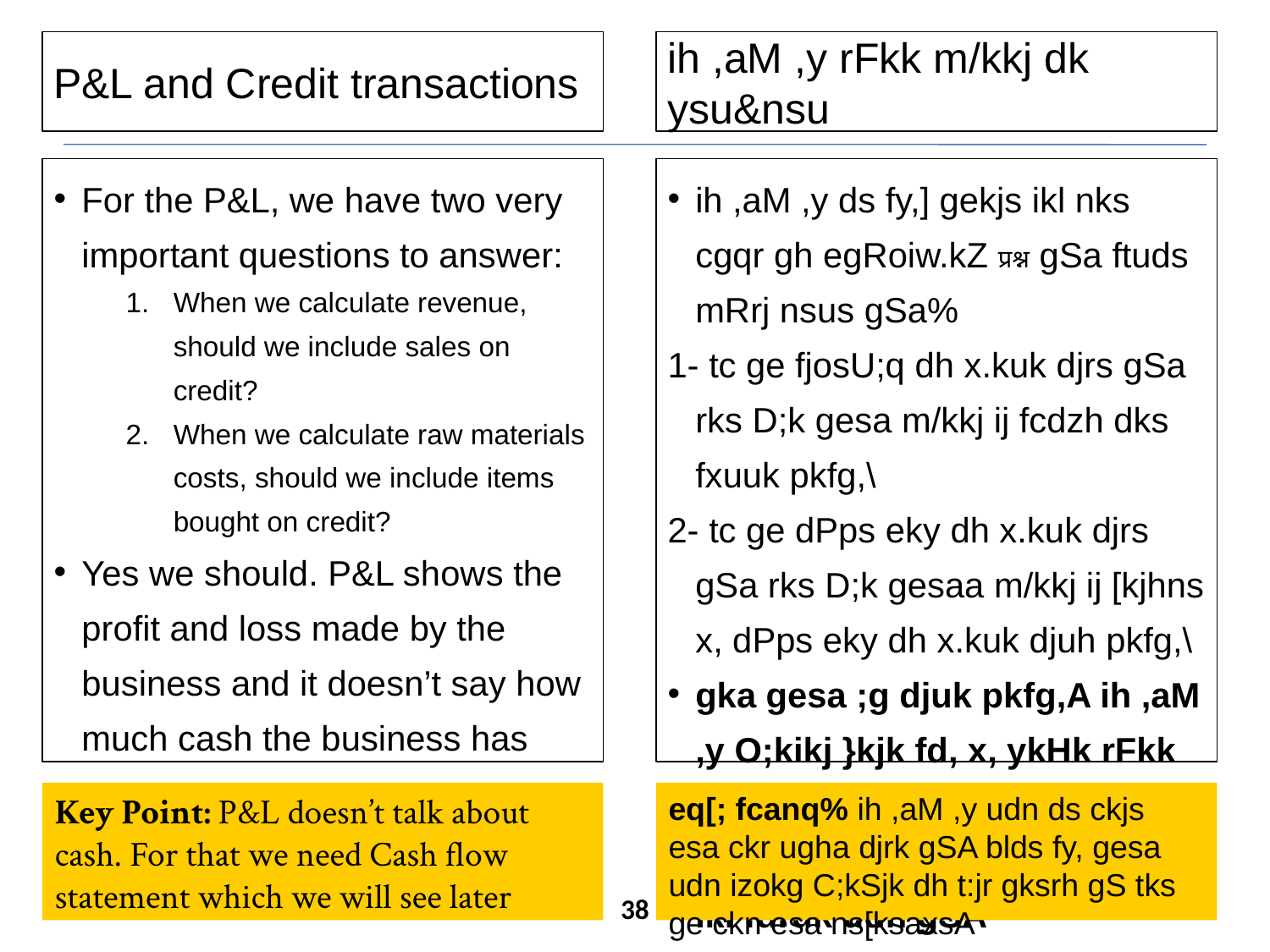

# P&L and Credit transactions
ih ,aM ,y rFkk m/kkj dk ysu&nsu
For the P&L, we have two very important questions to answer:
When we calculate revenue, should we include sales on credit?
When we calculate raw materials costs, should we include items bought on credit?
Yes we should. P&L shows the profit and loss made by the business and it doesn’t say how much cash the business has
ih ,aM ,y ds fy,] gekjs ikl nks cgqr gh egRoiw.kZ प्रश्न gSa ftuds mRrj nsus gSa%
1- tc ge fjosU;q dh x.kuk djrs gSa rks D;k gesa m/kkj ij fcdzh dks fxuuk pkfg,\
2- tc ge dPps eky dh x.kuk djrs gSa rks D;k gesaa m/kkj ij [kjhns x, dPps eky dh x.kuk djuh pkfg,\
gka gesa ;g djuk pkfg,A ih ,aM ,y O;kikj }kjk fd, x, ykHk rFkk gkfu dks n'kkZrk gS rFkk ;g bl rF; dks ugh crkrk fd O;kikj ds ikl fdruk udn gSA
Key Point: P&L doesn’t talk about cash. For that we need Cash flow statement which we will see later
eq[; fcanq% ih ,aM ,y udn ds ckjs esa ckr ugha djrk gSA blds fy, gesa udn izokg C;kSjk dh t:jr gksrh gS tks ge ckn esa ns[ksaxsA
38